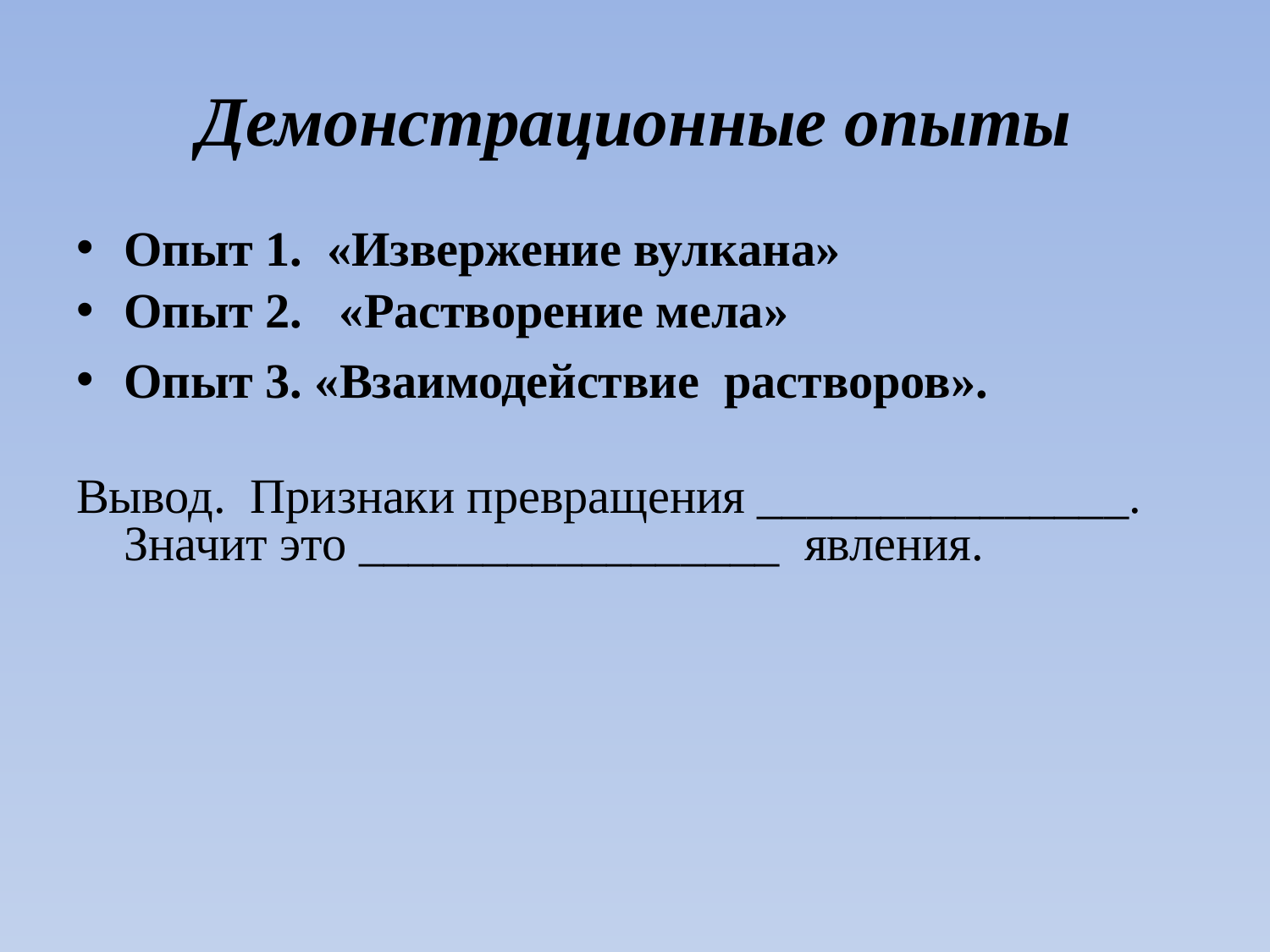

# Демонстрационные опыты
Опыт 1.  «Извержение вулкана»
Опыт 2.   «Растворение мела»
Опыт 3. «Взаимодействие  растворов».

Вывод.  Признаки превращения _______________. Значит это _________________  явления.